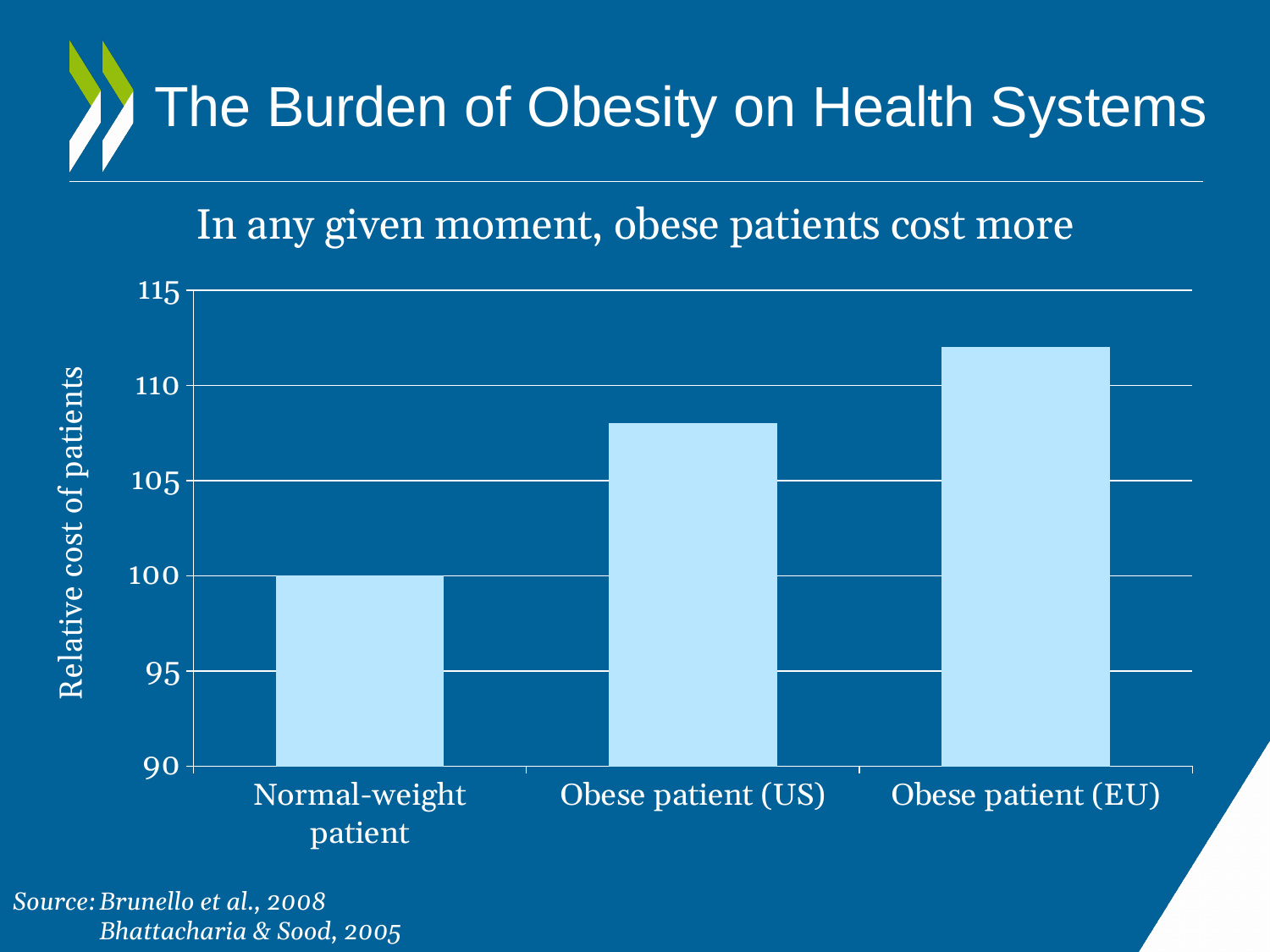

# The Burden of Obesity on Health Systems
In any given moment, obese patients cost more

### Chart

| Category | Series 1 |
|---|---|
| Normal-weight patient | 100.0 |
| Obese patient (US) | 108.0 |
| Obese patient (EU) | 112.0 |
Source:	Brunello et al., 2008
	Bhattacharia & Sood, 2005